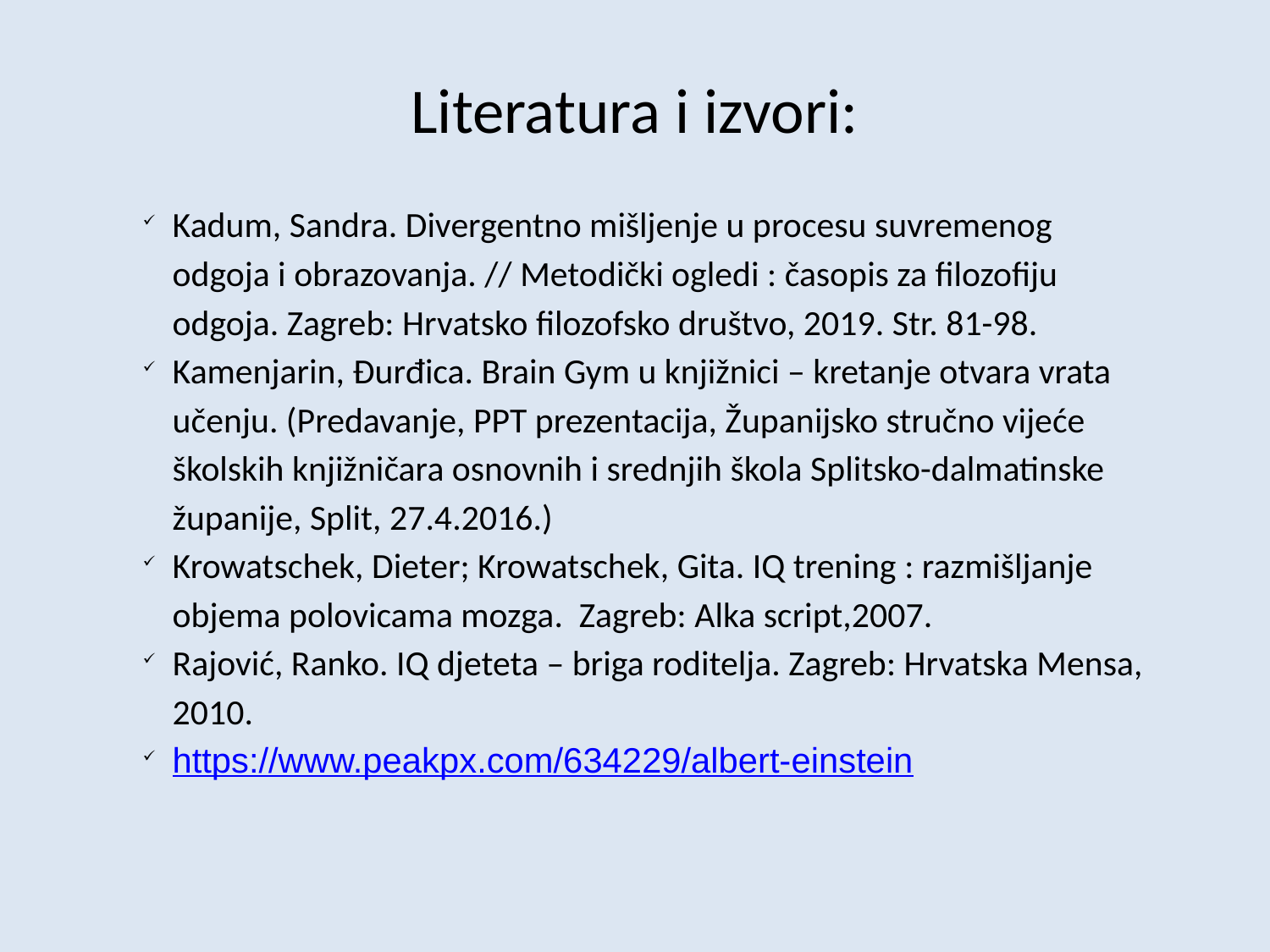

Literatura i izvori:
Kadum, Sandra. Divergentno mišljenje u procesu suvremenog odgoja i obrazovanja. // Metodički ogledi : časopis za filozofiju odgoja. Zagreb: Hrvatsko filozofsko društvo, 2019. Str. 81-98.
Kamenjarin, Đurđica. Brain Gym u knjižnici – kretanje otvara vrata učenju. (Predavanje, PPT prezentacija, Županijsko stručno vijeće školskih knjižničara osnovnih i srednjih škola Splitsko-dalmatinske županije, Split, 27.4.2016.)
Krowatschek, Dieter; Krowatschek, Gita. IQ trening : razmišljanje objema polovicama mozga.  Zagreb: Alka script,2007.
Rajović, Ranko. IQ djeteta – briga roditelja. Zagreb: Hrvatska Mensa, 2010.
https://www.peakpx.com/634229/albert-einstein